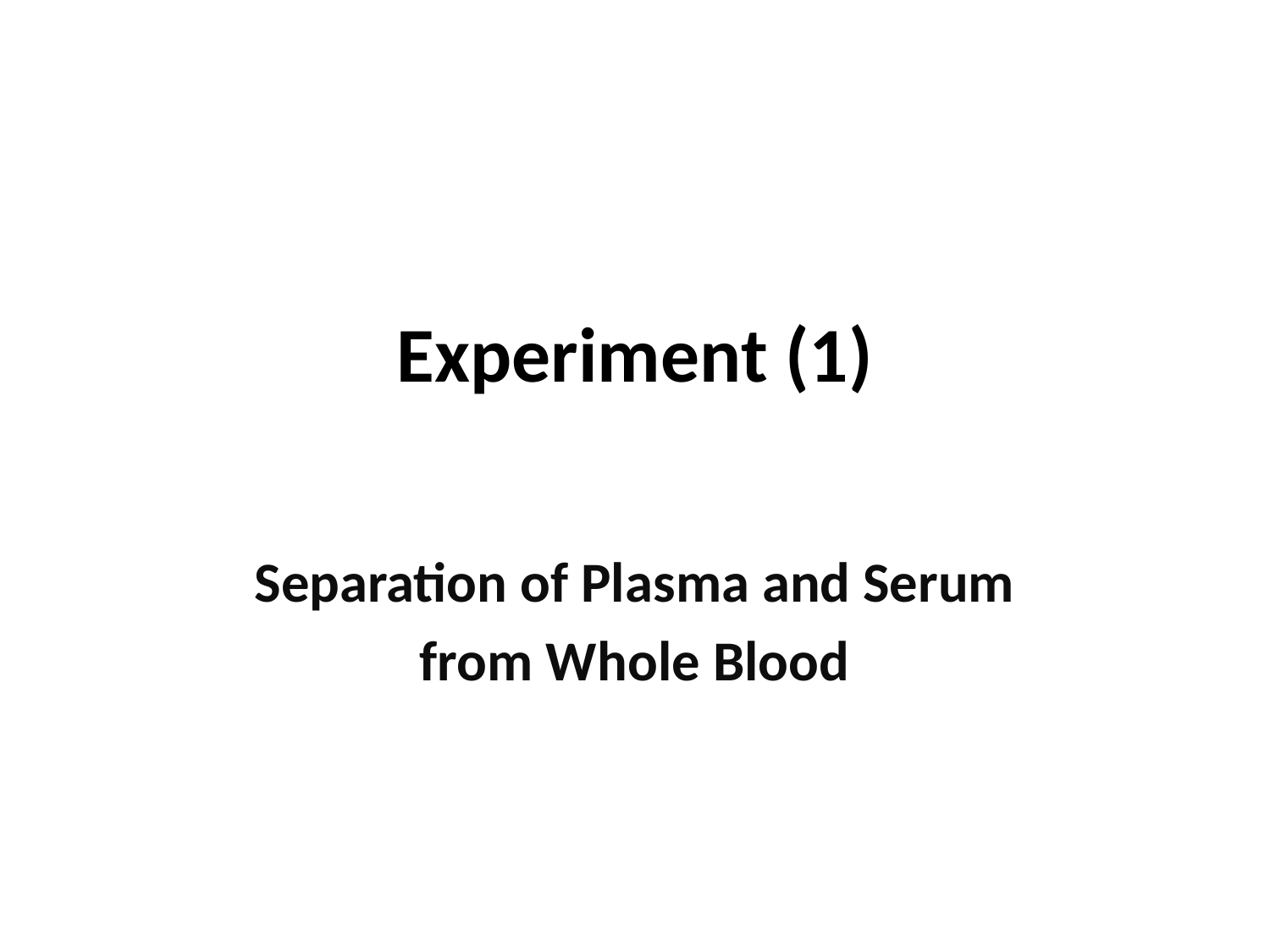

# Experiment (1)
Separation of Plasma and Serum
from Whole Blood